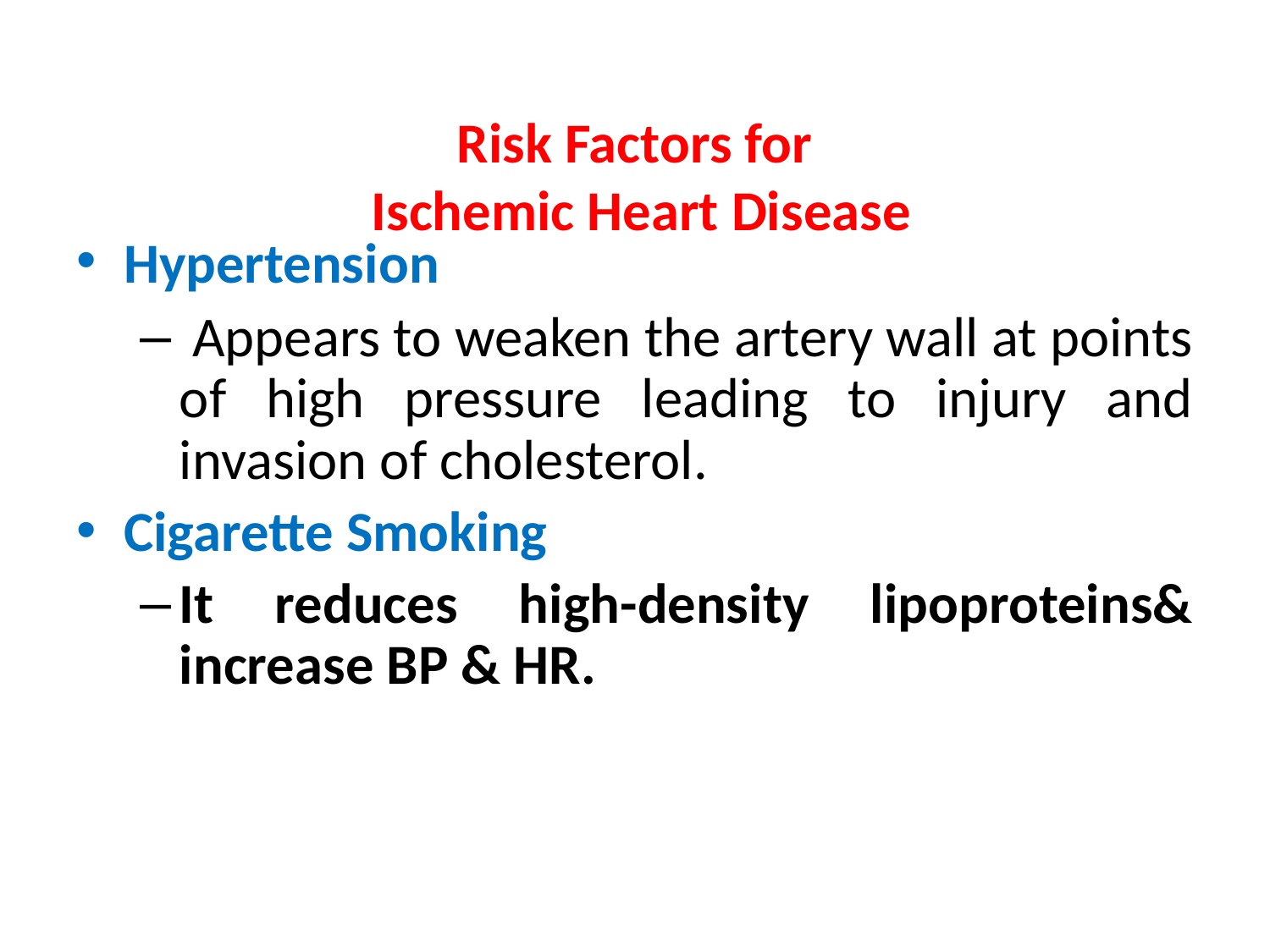

# Risk Factors for Ischemic Heart Disease
Hypertension
 Appears to weaken the artery wall at points of high pressure leading to injury and invasion of cholesterol.
Cigarette Smoking
It reduces high-density lipoproteins& increase BP & HR.